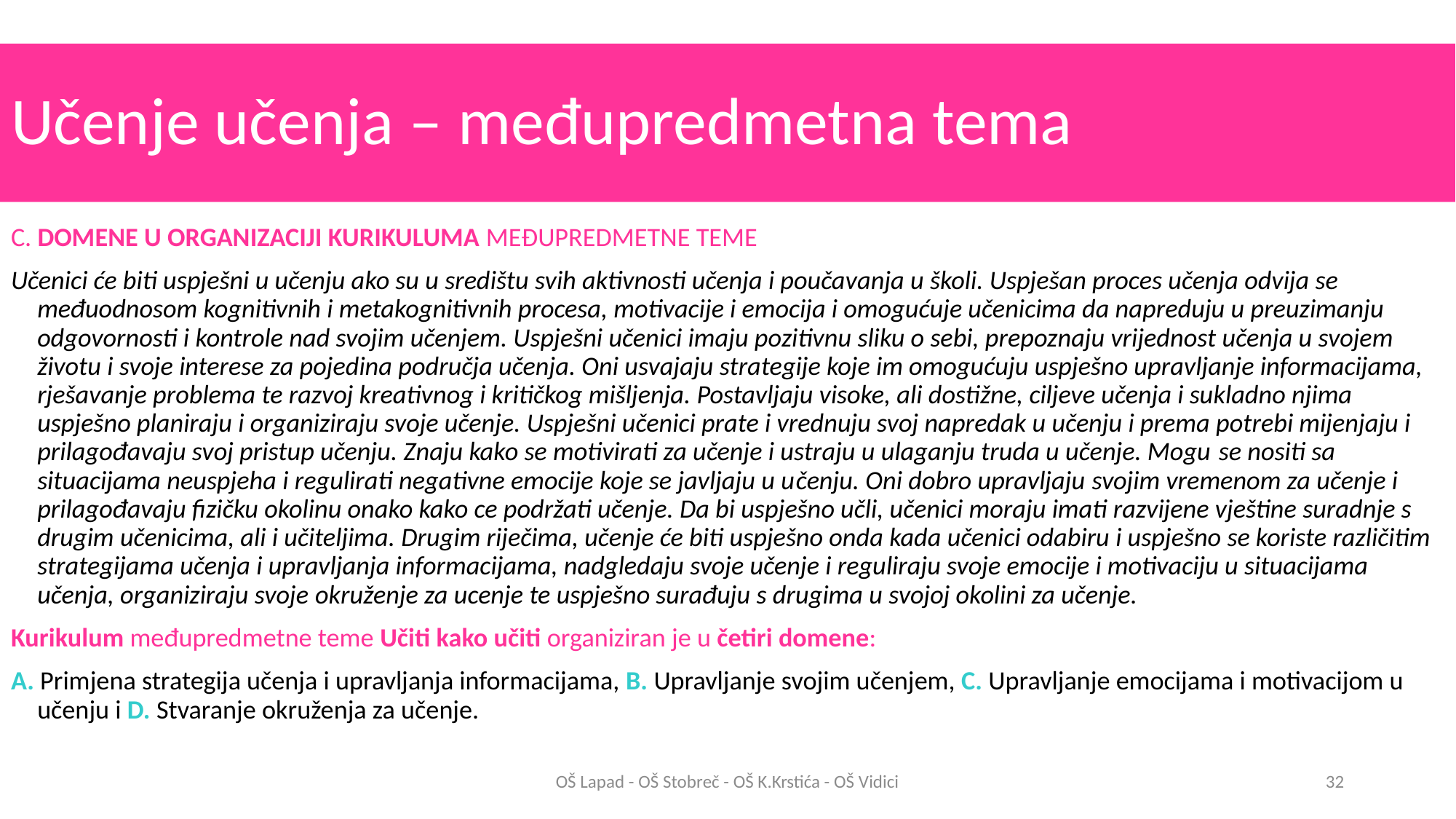

# Učenje učenja – međupredmetna tema
C. DOMENE U ORGANIZACIJI KURIKULUMA MEĐUPREDMETNE TEME
Učenici će biti uspješni u učenju ako su u središtu svih aktivnosti učenja i poučavanja u školi. Uspješan proces učenja odvija se međuodnosom kognitivnih i metakognitivnih procesa, motivacije i emocija i omogućuje učenicima da napreduju u preuzimanju odgovornosti i kontrole nad svojim učenjem. Uspješni učenici imaju pozitivnu sliku o sebi, prepoznaju vrijednost učenja u svojem životu i svoje interese za pojedina područja učenja. Oni usvajaju strategije koje im omogućuju uspješno upravljanje informacijama, rješavanje problema te razvoj kreativnog i kritičkog mišljenja. Postavljaju visoke, ali dostižne, ciljeve učenja i sukladno njima uspješno planiraju i organiziraju svoje učenje. Uspješni učenici prate i vrednuju svoj napredak u učenju i prema potrebi mijenjaju i prilagođavaju svoj pristup učenju. Znaju kako se motivirati za učenje i ustraju u ulaganju truda u učenje. Mogu se nositi sa situacijama neuspjeha i regulirati negativne emocije koje se javljaju u učenju. Oni dobro upravljaju svojim vremenom za učenje i prilagođavaju fizičku okolinu onako kako ce podržati učenje. Da bi uspješno učli, učenici moraju imati razvijene vještine suradnje s drugim učenicima, ali i učiteljima. Drugim riječima, učenje će biti uspješno onda kada učenici odabiru i uspješno se koriste različitim strategijama učenja i upravljanja informacijama, nadgledaju svoje učenje i reguliraju svoje emocije i motivaciju u situacijama učenja, organiziraju svoje okruženje za ucenje te uspješno surađuju s drugima u svojoj okolini za učenje.
Kurikulum međupredmetne teme Učiti kako učiti organiziran je u četiri domene:
A. Primjena strategija učenja i upravljanja informacijama, B. Upravljanje svojim učenjem, C. Upravljanje emocijama i motivacijom u učenju i D. Stvaranje okruženja za učenje.

OŠ Lapad - OŠ Stobreč - OŠ K.Krstića - OŠ Vidici
32